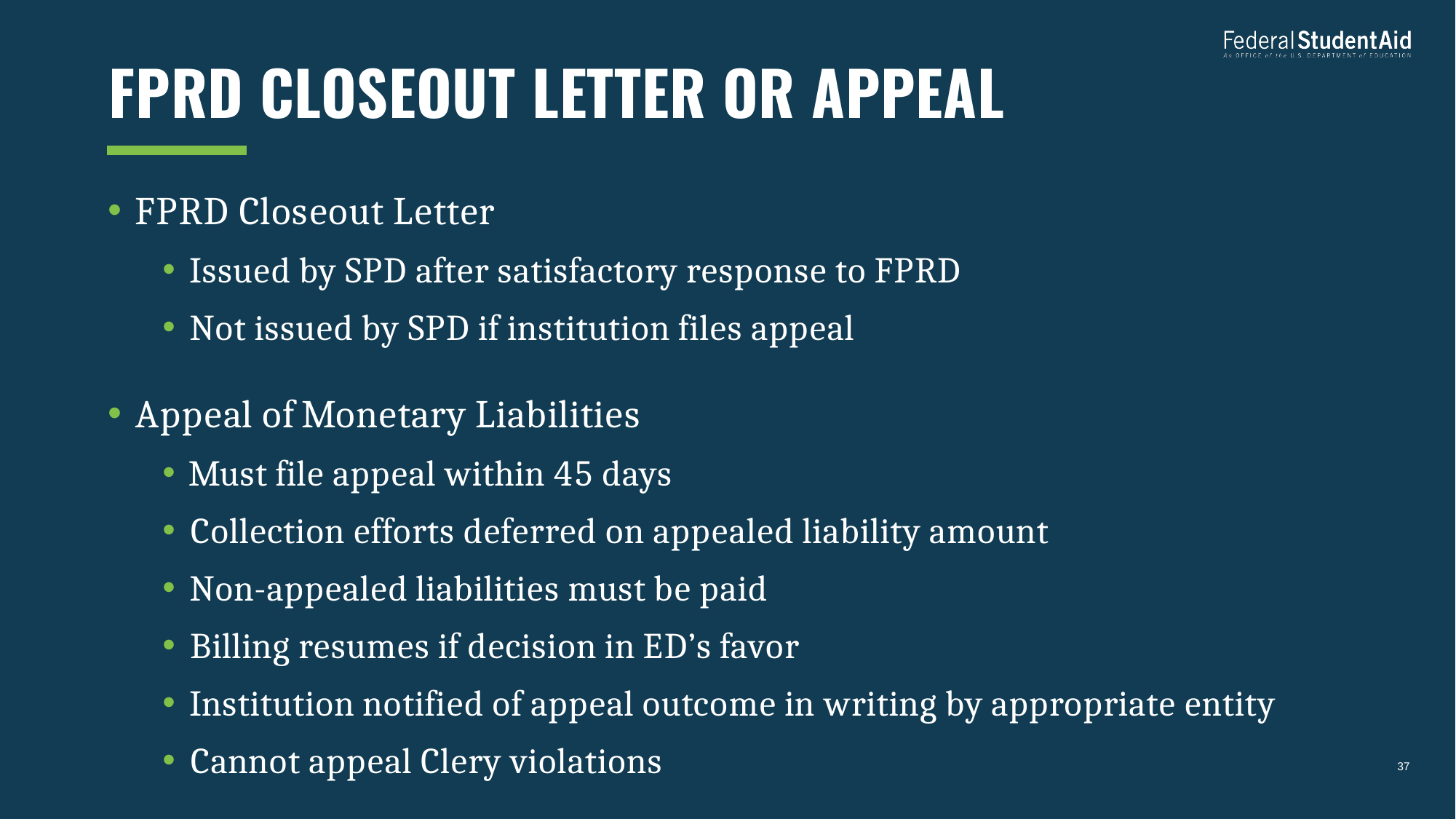

# FPRD Closeout Letter or appeal
FPRD Closeout Letter
Issued by SPD after satisfactory response to FPRD
Not issued by SPD if institution files appeal
Appeal of Monetary Liabilities
Must file appeal within 45 days
Collection efforts deferred on appealed liability amount
Non-appealed liabilities must be paid
Billing resumes if decision in ED’s favor
Institution notified of appeal outcome in writing by appropriate entity
Cannot appeal Clery violations
37